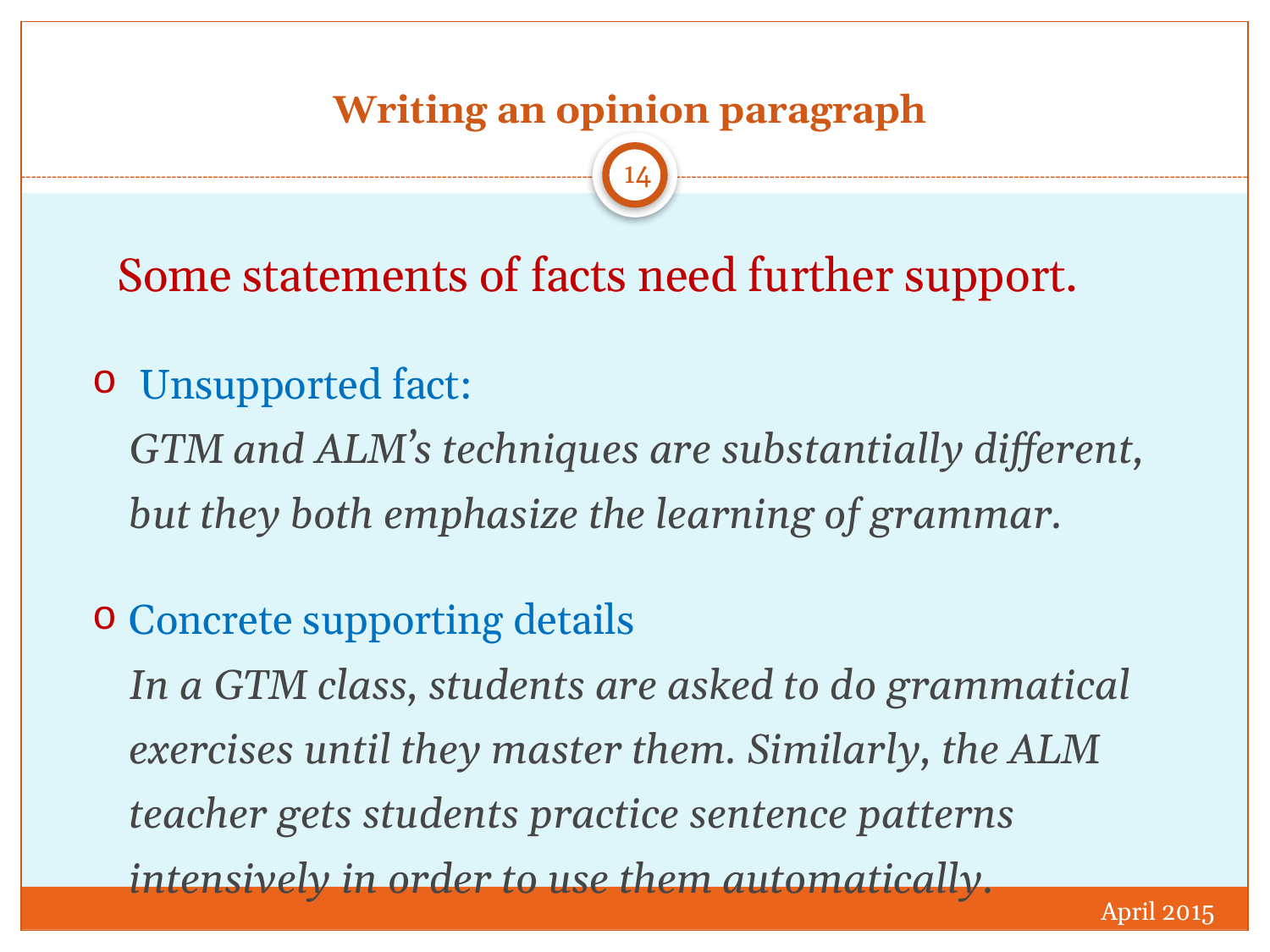

# Writing an opinion paragraph
14
	Some statements of facts need further support.
 Unsupported fact:
GTM and ALM’s techniques are substantially different, but they both emphasize the learning of grammar.
Concrete supporting details
In a GTM class, students are asked to do grammatical exercises until they master them. Similarly, the ALM teacher gets students practice sentence patterns intensively in order to use them automatically.
April 2015